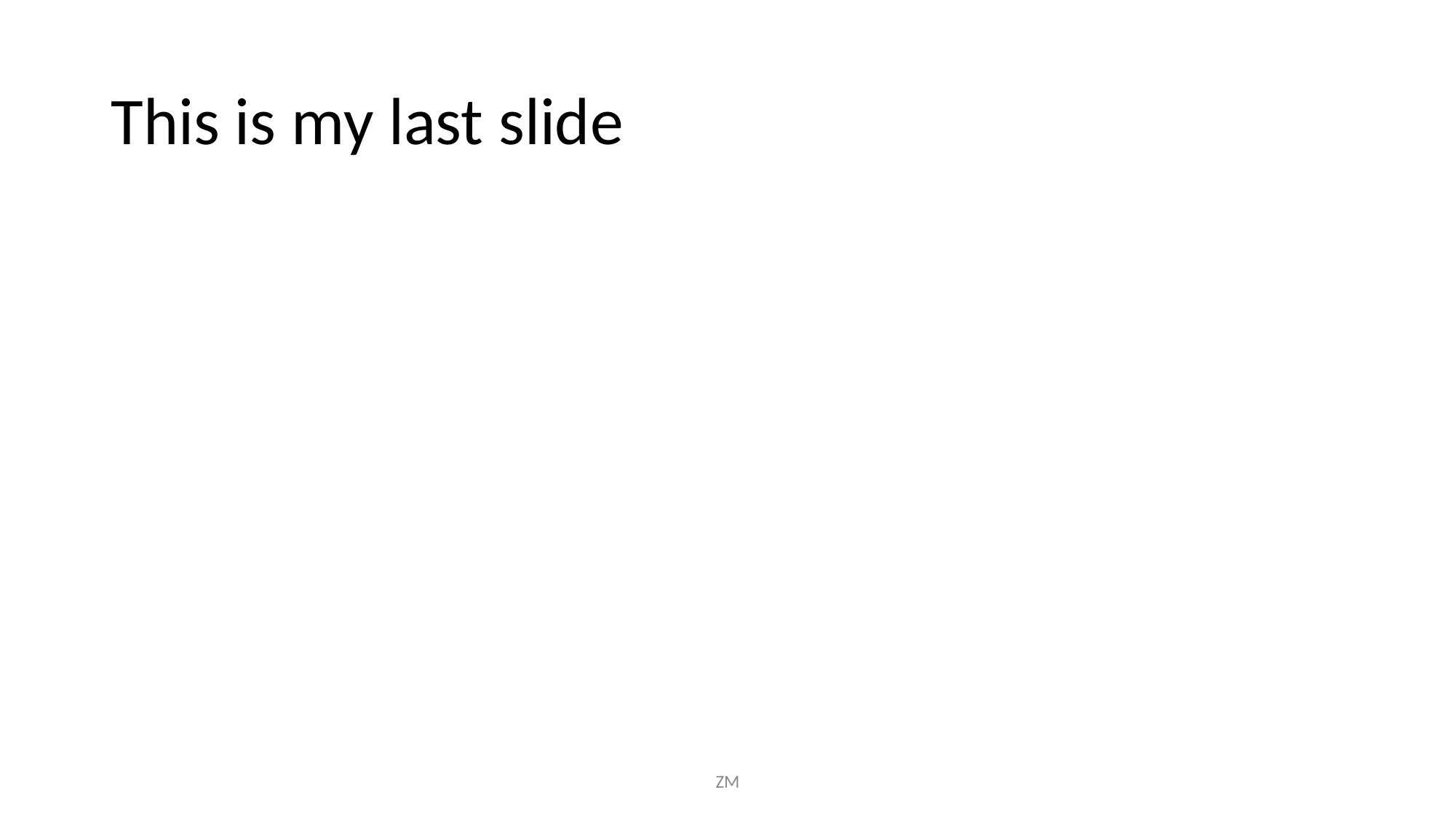

# This is my last slide

ZM